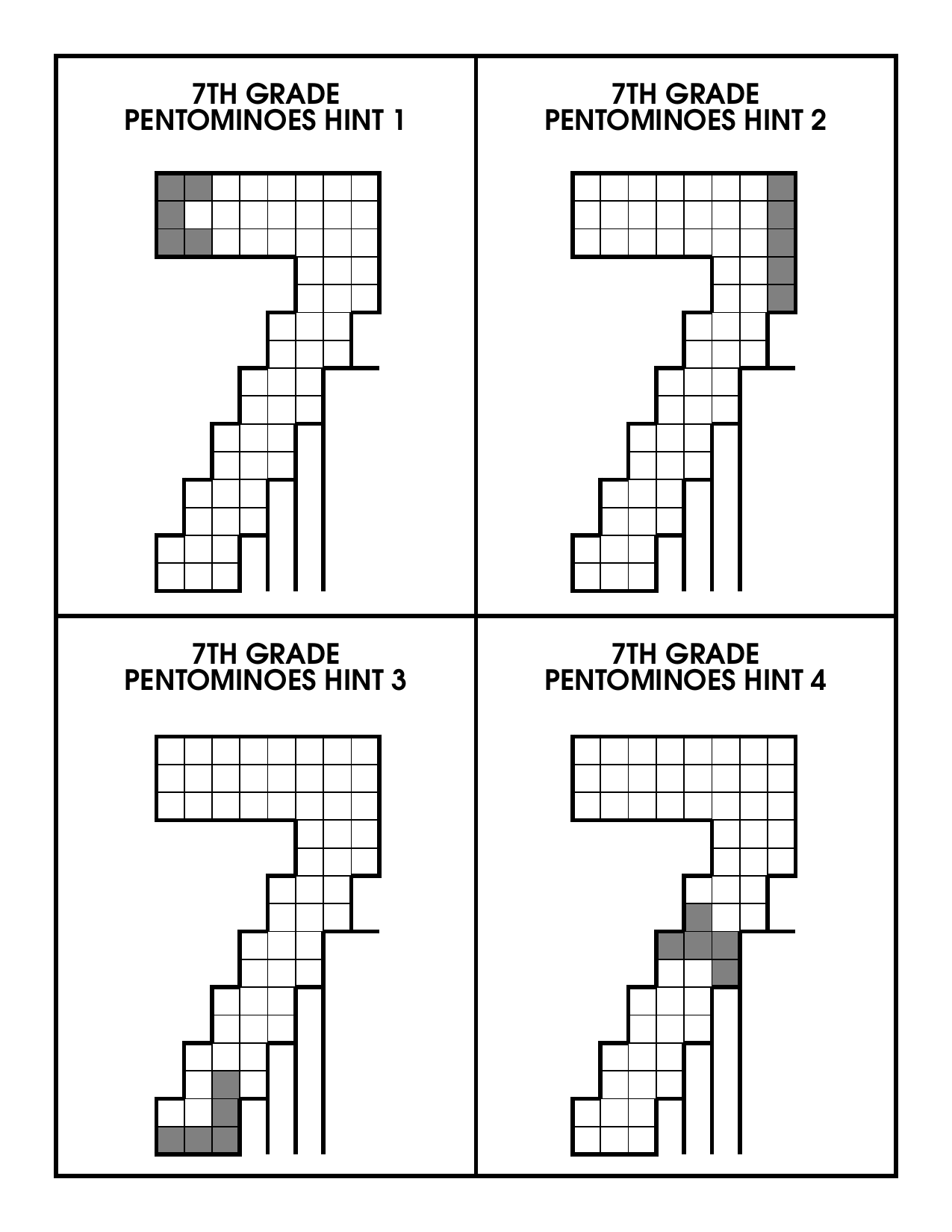

| 7TH GRADE PENTOMINOES HINT 1 | 7TH GRADE PENTOMINOES HINT 2 |
| --- | --- |
| 7TH GRADE PENTOMINOES HINT 3 | 7TH GRADE PENTOMINOES HINT 4 |
|  |  |  |  |  |  |  |  |
| --- | --- | --- | --- | --- | --- | --- | --- |
|  |  |  |  |  |  |  |  |
|  |  |  |  |  |  |  |  |
|  |  |  |  |  |  |  |  |
|  |  |  |  |  |  |  |  |
|  |  |  |  |  |  |  |  |
|  |  |  |  |  |  |  |  |
|  |  |  |  |  |  |  |  |
|  |  |  |  |  |  |  |  |
|  |  |  |  |  |  |  |  |
|  |  |  |  |  |  |  |  |
|  |  |  |  |  |  |  |  |
|  |  |  |  |  |  |  |  |
|  |  |  |  |  |  |  |  |
|  |  |  |  |  |  |  |  |
|  |  |  |  |  |  |  |  |
| --- | --- | --- | --- | --- | --- | --- | --- |
|  |  |  |  |  |  |  |  |
|  |  |  |  |  |  |  |  |
|  |  |  |  |  |  |  |  |
|  |  |  |  |  |  |  |  |
|  |  |  |  |  |  |  |  |
|  |  |  |  |  |  |  |  |
|  |  |  |  |  |  |  |  |
|  |  |  |  |  |  |  |  |
|  |  |  |  |  |  |  |  |
|  |  |  |  |  |  |  |  |
|  |  |  |  |  |  |  |  |
|  |  |  |  |  |  |  |  |
|  |  |  |  |  |  |  |  |
|  |  |  |  |  |  |  |  |
|  |  |  |  |  |  |  |  |
| --- | --- | --- | --- | --- | --- | --- | --- |
|  |  |  |  |  |  |  |  |
|  |  |  |  |  |  |  |  |
|  |  |  |  |  |  |  |  |
|  |  |  |  |  |  |  |  |
|  |  |  |  |  |  |  |  |
|  |  |  |  |  |  |  |  |
|  |  |  |  |  |  |  |  |
|  |  |  |  |  |  |  |  |
|  |  |  |  |  |  |  |  |
|  |  |  |  |  |  |  |  |
|  |  |  |  |  |  |  |  |
|  |  |  |  |  |  |  |  |
|  |  |  |  |  |  |  |  |
|  |  |  |  |  |  |  |  |
|  |  |  |  |  |  |  |  |
| --- | --- | --- | --- | --- | --- | --- | --- |
|  |  |  |  |  |  |  |  |
|  |  |  |  |  |  |  |  |
|  |  |  |  |  |  |  |  |
|  |  |  |  |  |  |  |  |
|  |  |  |  |  |  |  |  |
|  |  |  |  |  |  |  |  |
|  |  |  |  |  |  |  |  |
|  |  |  |  |  |  |  |  |
|  |  |  |  |  |  |  |  |
|  |  |  |  |  |  |  |  |
|  |  |  |  |  |  |  |  |
|  |  |  |  |  |  |  |  |
|  |  |  |  |  |  |  |  |
|  |  |  |  |  |  |  |  |